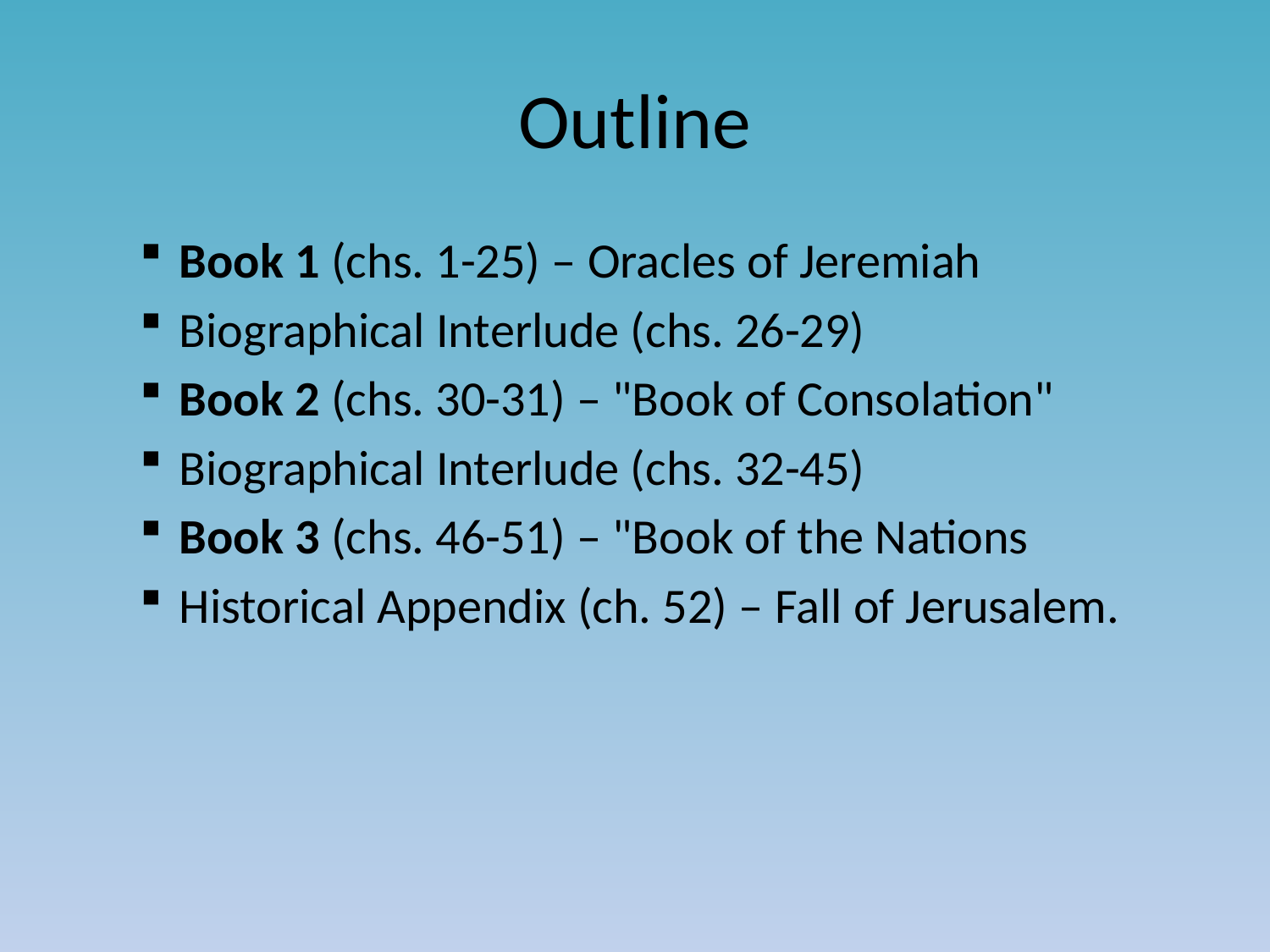

# Outline
Book 1 (chs. 1-25) – Oracles of Jeremiah
Biographical Interlude (chs. 26-29)
Book 2 (chs. 30-31) – "Book of Consolation"
Biographical Interlude (chs. 32-45)
Book 3 (chs. 46-51) – "Book of the Nations
Historical Appendix (ch. 52) – Fall of Jerusalem.